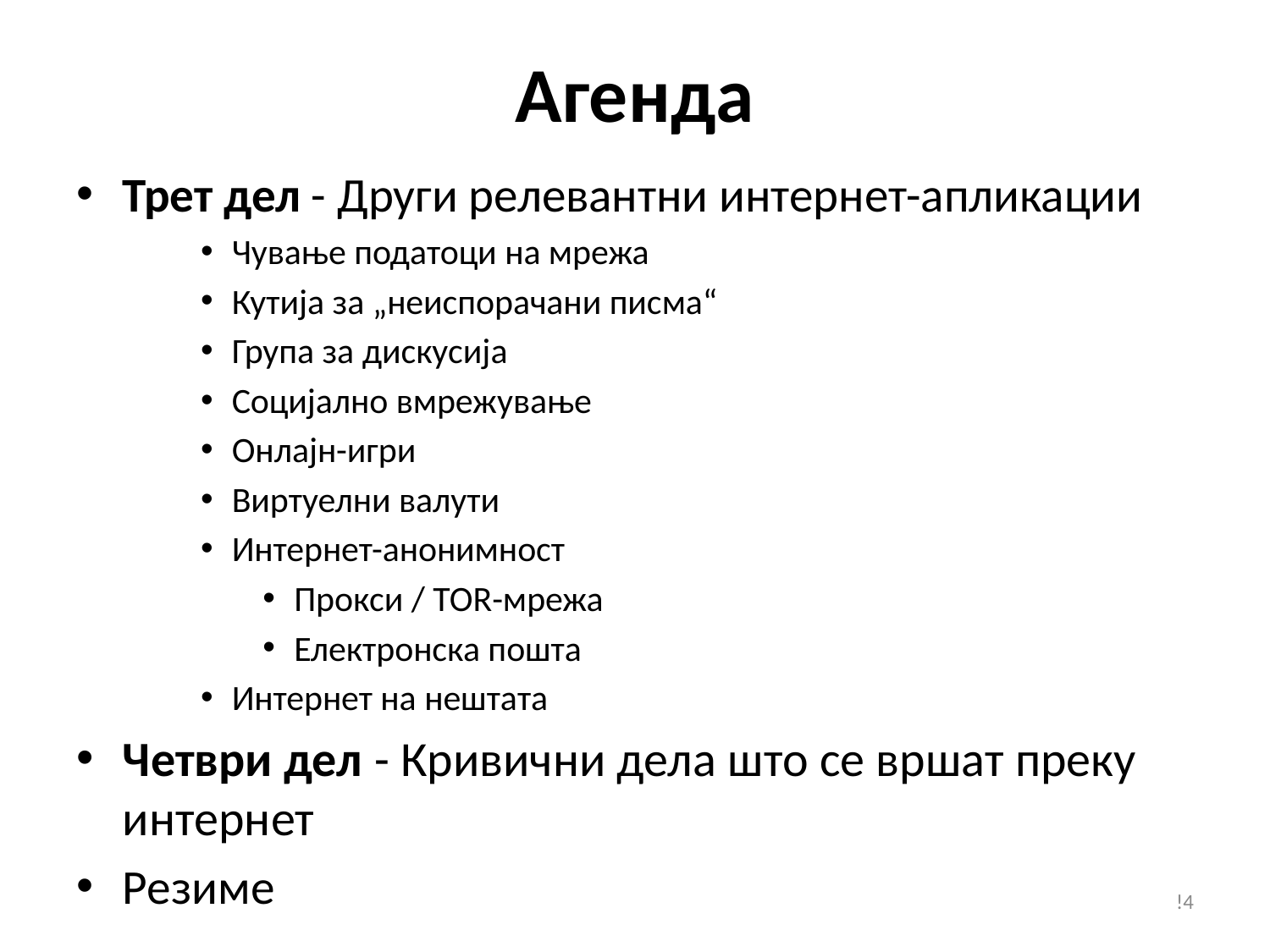

# Агенда
Трет дел - Други релевантни интернет-апликации
Чување податоци на мрежа
Кутија за „неиспорачани писма“
Група за дискусија
Социјално вмрежување
Онлајн-игри
Виртуелни валути
Интернет-анонимност
Прокси / TOR-мрежа
Електронска пошта
Интернет на нештата
Четври дел - Кривични дела што се вршат преку интернет
Резиме

!4